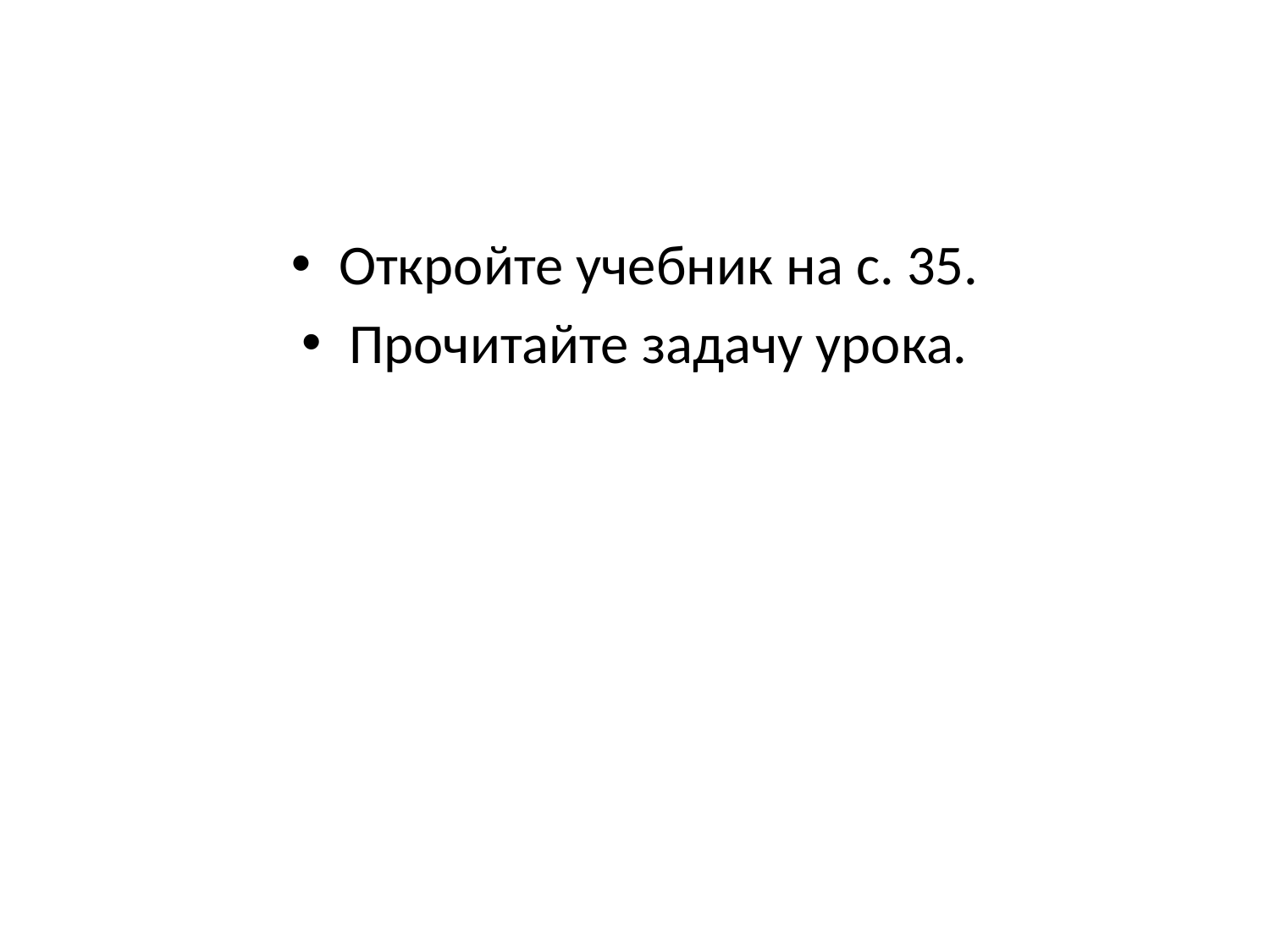

#
Откройте учебник на с. 35.
Прочитайте задачу урока.